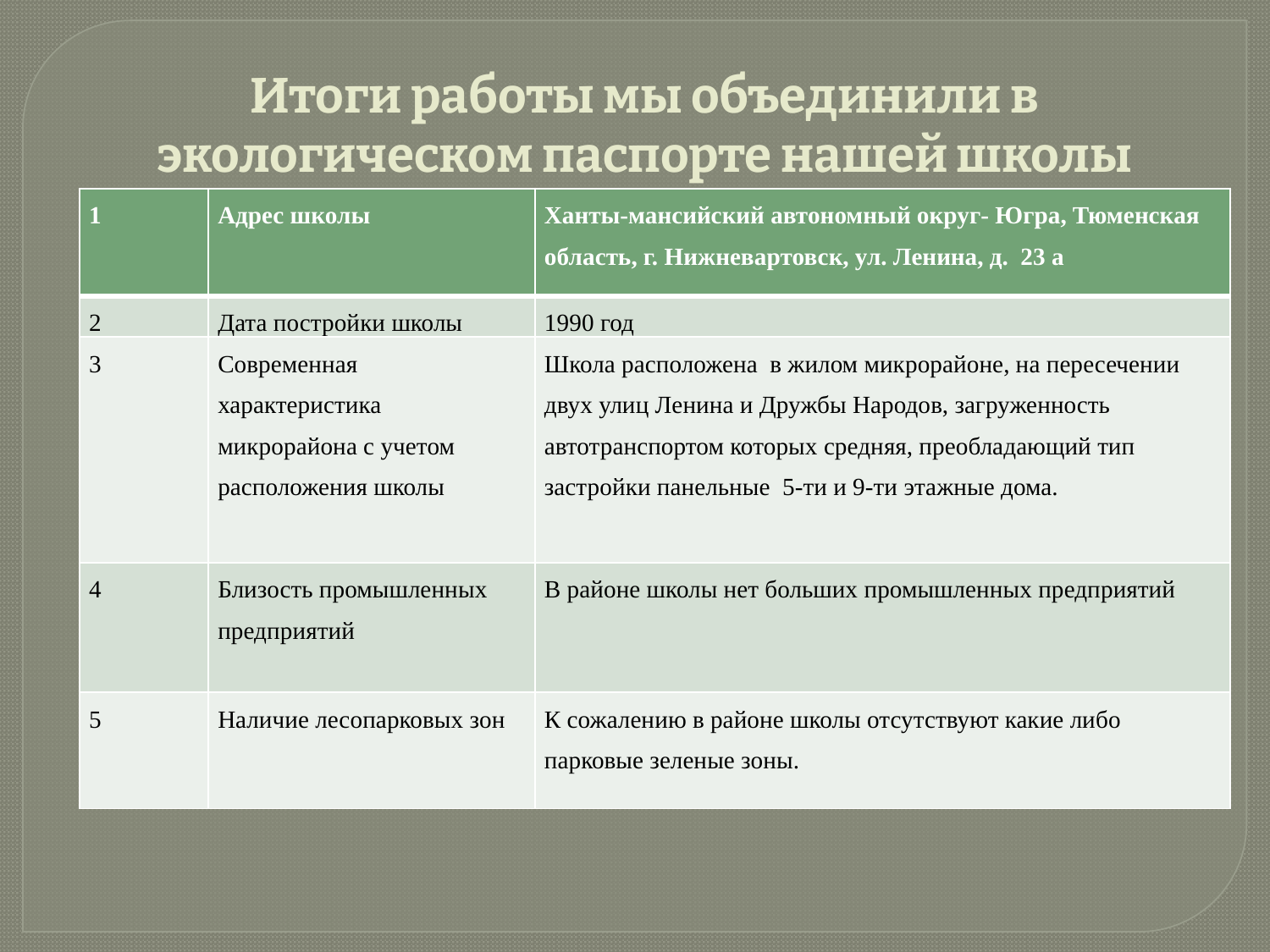

# Итоги работы мы объединили в экологическом паспорте нашей школы
| 1 | Адрес школы | Ханты-мансийский автономный округ- Югра, Тюменская область, г. Нижневартовск, ул. Ленина, д. 23 а |
| --- | --- | --- |
| 2 | Дата постройки школы | 1990 год |
| 3 | Современная характеристика микрорайона с учетом расположения школы | Школа расположена в жилом микрорайоне, на пересечении двух улиц Ленина и Дружбы Народов, загруженность автотранспортом которых средняя, преобладающий тип застройки панельные 5-ти и 9-ти этажные дома. |
| 4 | Близость промышленных предприятий | В районе школы нет больших промышленных предприятий |
| 5 | Наличие лесопарковых зон | К сожалению в районе школы отсутствуют какие либо парковые зеленые зоны. |